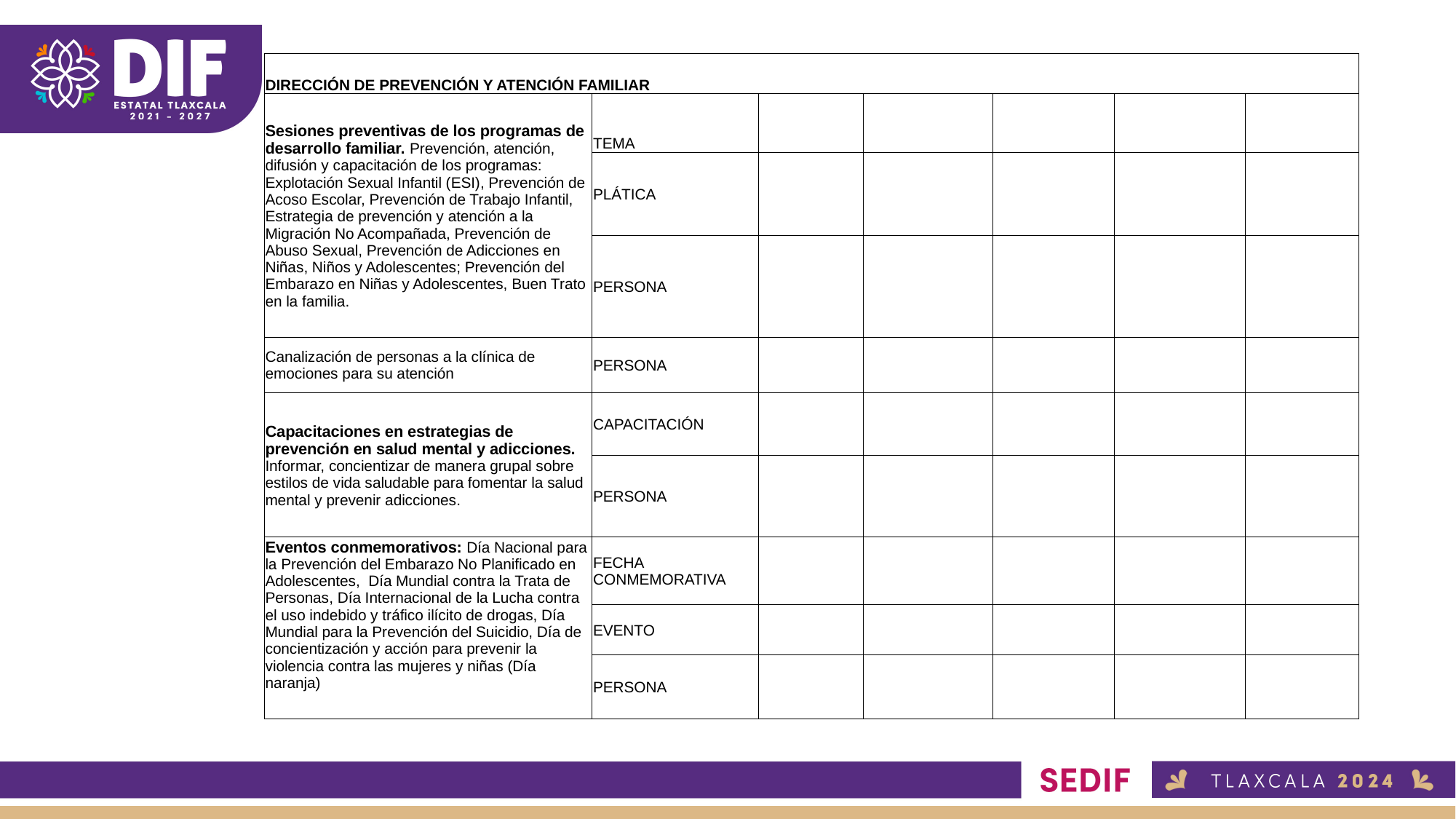

| DIRECCIÓN DE PREVENCIÓN Y ATENCIÓN FAMILIAR |  |  |  |  |  |  |
| --- | --- | --- | --- | --- | --- | --- |
| Sesiones preventivas de los programas de desarrollo familiar. Prevención, atención, difusión y capacitación de los programas: Explotación Sexual Infantil (ESI), Prevención de Acoso Escolar, Prevención de Trabajo Infantil, Estrategia de prevención y atención a la Migración No Acompañada, Prevención de Abuso Sexual, Prevención de Adicciones en Niñas, Niños y Adolescentes; Prevención del Embarazo en Niñas y Adolescentes, Buen Trato en la familia. | TEMA |  |  |  |  |  |
|  | PLÁTICA |  |  |  |  |  |
|  | PERSONA |  |  |  |  |  |
| Canalización de personas a la clínica de emociones para su atención | PERSONA |  |  |  |  |  |
| Capacitaciones en estrategias de prevención en salud mental y adicciones. Informar, concientizar de manera grupal sobre estilos de vida saludable para fomentar la salud mental y prevenir adicciones. | CAPACITACIÓN |  |  |  |  |  |
|  | PERSONA |  |  |  |  |  |
| Eventos conmemorativos: Día Nacional para la Prevención del Embarazo No Planificado en Adolescentes, Día Mundial contra la Trata de Personas, Día Internacional de la Lucha contra el uso indebido y tráfico ilícito de drogas, Día Mundial para la Prevención del Suicidio, Día de concientización y acción para prevenir la violencia contra las mujeres y niñas (Día naranja) | FECHA CONMEMORATIVA |  |  |  |  |  |
|  | EVENTO |  |  |  |  |  |
|  | PERSONA |  |  |  |  |  |